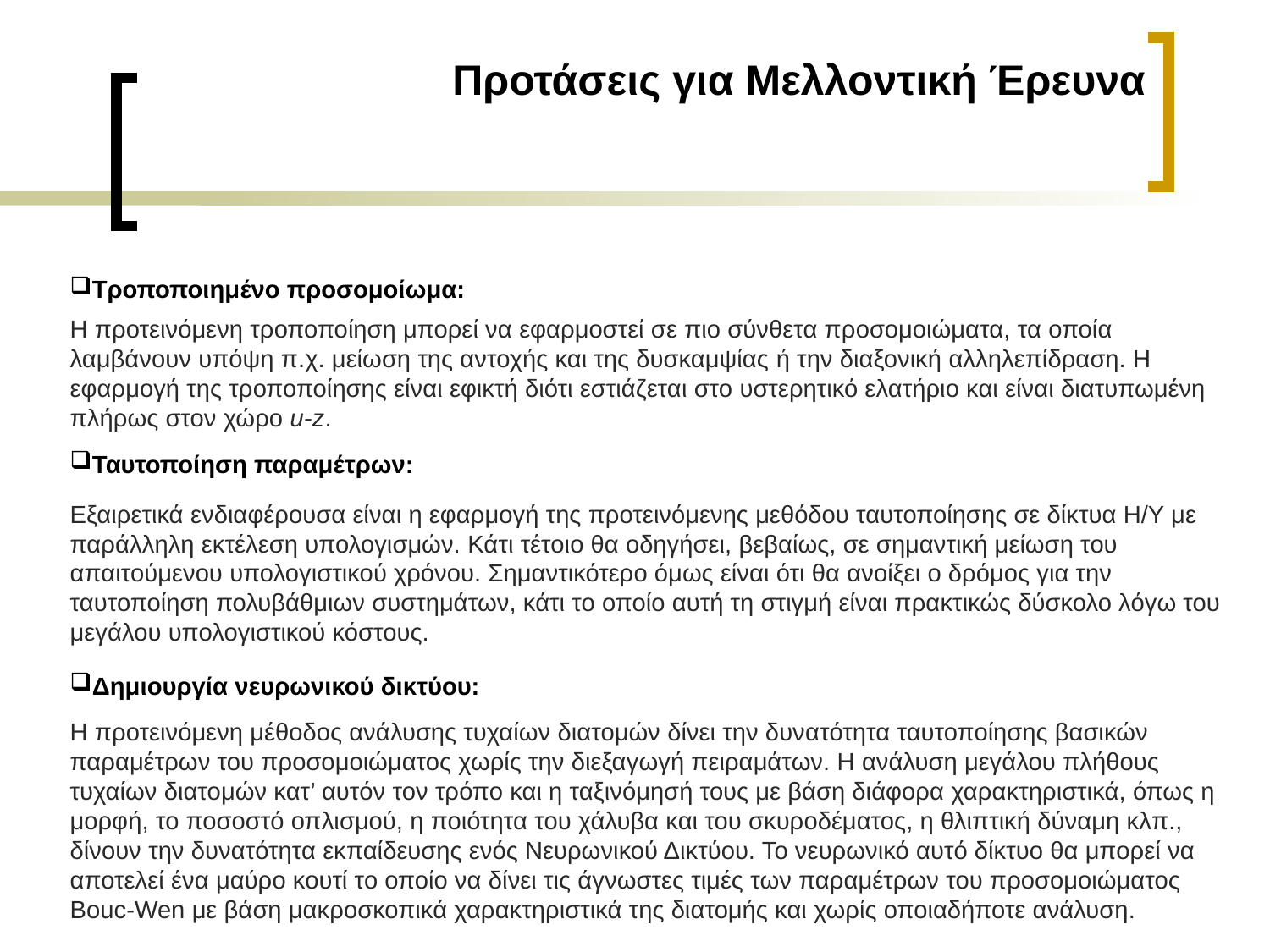

Προτάσεις για Μελλοντική Έρευνα
Τροποποιημένο προσομοίωμα:
Η προτεινόμενη τροποποίηση μπορεί να εφαρμοστεί σε πιο σύνθετα προσομοιώματα, τα οποία λαμβάνουν υπόψη π.χ. μείωση της αντοχής και της δυσκαμψίας ή την διαξονική αλληλεπίδραση. Η εφαρμογή της τροποποίησης είναι εφικτή διότι εστιάζεται στο υστερητικό ελατήριο και είναι διατυπωμένη πλήρως στον χώρο u-z.
Ταυτοποίηση παραμέτρων:
Εξαιρετικά ενδιαφέρουσα είναι η εφαρμογή της προτεινόμενης μεθόδου ταυτοποίησης σε δίκτυα Η/Υ με παράλληλη εκτέλεση υπολογισμών. Κάτι τέτοιο θα οδηγήσει, βεβαίως, σε σημαντική μείωση του απαιτούμενου υπολογιστικού χρόνου. Σημαντικότερο όμως είναι ότι θα ανοίξει ο δρόμος για την ταυτοποίηση πολυβάθμιων συστημάτων, κάτι το οποίο αυτή τη στιγμή είναι πρακτικώς δύσκολο λόγω του μεγάλου υπολογιστικού κόστους.
Δημιουργία νευρωνικού δικτύου:
Η προτεινόμενη μέθοδος ανάλυσης τυχαίων διατομών δίνει την δυνατότητα ταυτοποίησης βασικών παραμέτρων του προσομοιώματος χωρίς την διεξαγωγή πειραμάτων. Η ανάλυση μεγάλου πλήθους τυχαίων διατομών κατ’ αυτόν τον τρόπο και η ταξινόμησή τους με βάση διάφορα χαρακτηριστικά, όπως η μορφή, το ποσοστό οπλισμού, η ποιότητα του χάλυβα και του σκυροδέματος, η θλιπτική δύναμη κλπ., δίνουν την δυνατότητα εκπαίδευσης ενός Νευρωνικού Δικτύου. Το νευρωνικό αυτό δίκτυο θα μπορεί να αποτελεί ένα μαύρο κουτί το οποίο να δίνει τις άγνωστες τιμές των παραμέτρων του προσομοιώματος Bouc-Wen με βάση μακροσκοπικά χαρακτηριστικά της διατομής και χωρίς οποιαδήποτε ανάλυση.